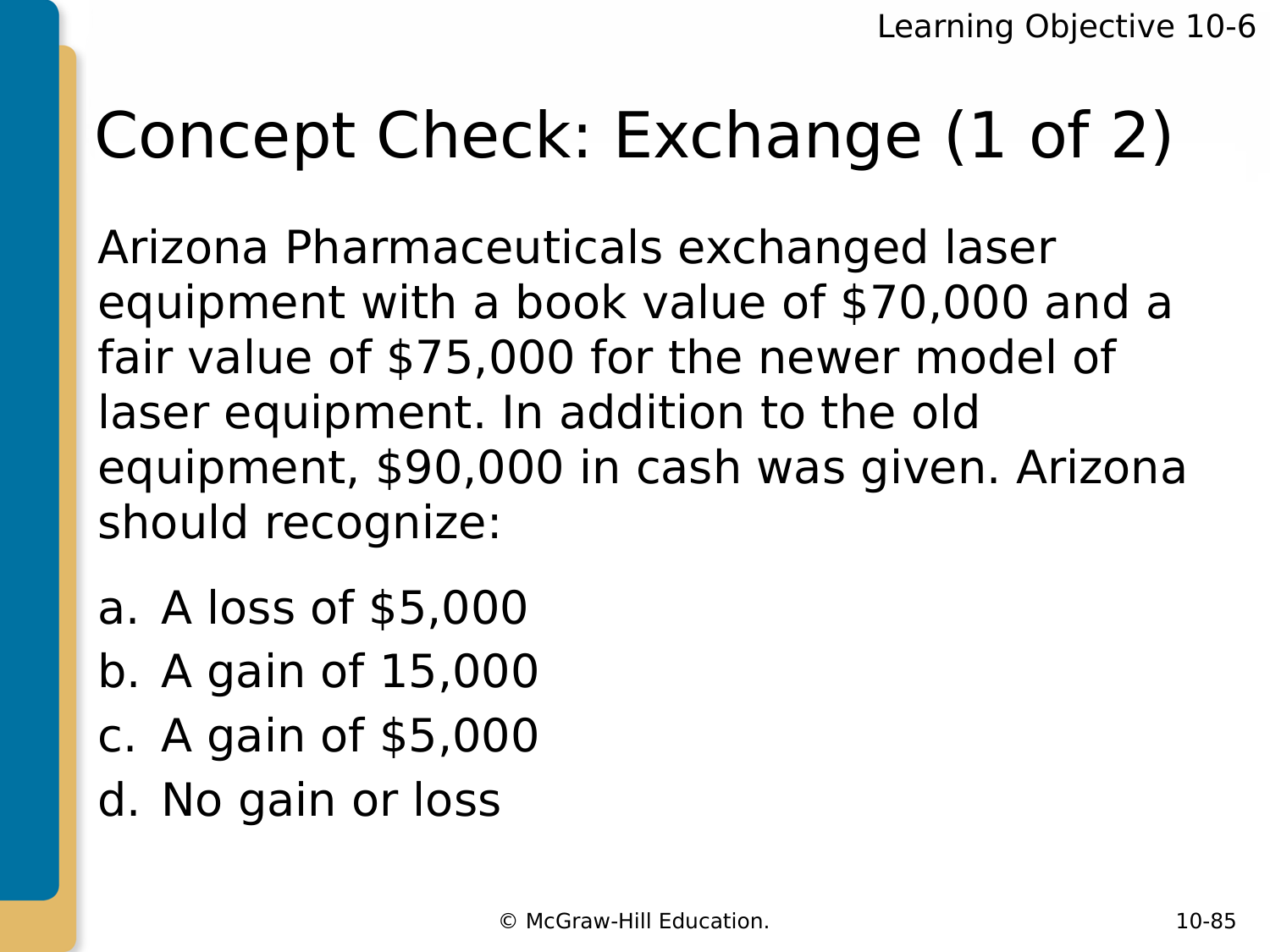

Learning Objective 10-6
# Concept Check: Exchange (1 of 2)
Arizona Pharmaceuticals exchanged laser equipment with a book value of $70,000 and a fair value of $75,000 for the newer model of laser equipment. In addition to the old equipment, $90,000 in cash was given. Arizona should recognize:
A loss of $5,000
A gain of 15,000
A gain of $5,000
No gain or loss